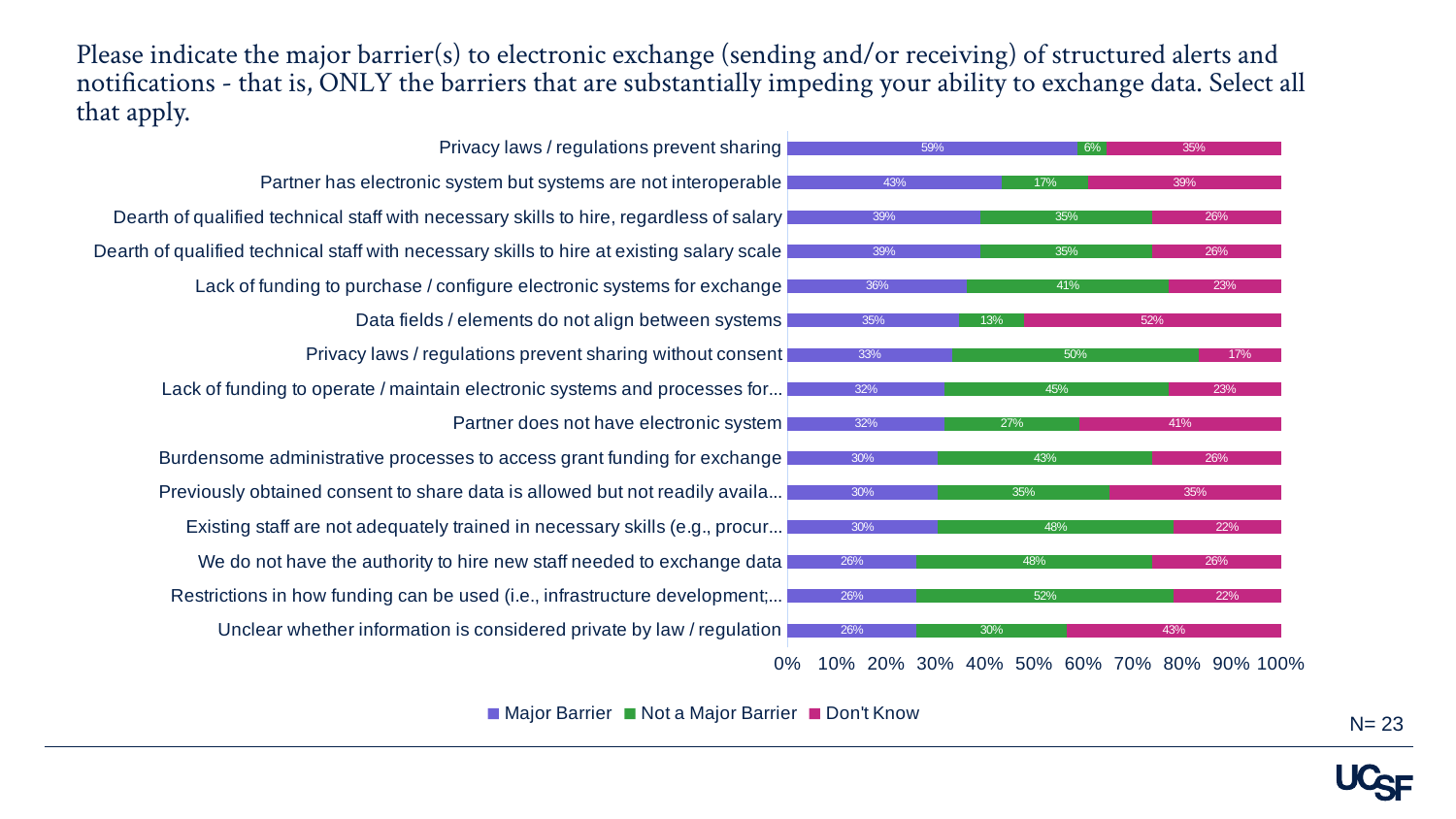

# Please indicate the major barrier(s) to electronic exchange (sending and/or receiving) of structured alerts and notifications - that is, ONLY the barriers that are substantially impeding your ability to exchange data. Select all that apply.

### Chart

| Category | Major Barrier | Not a Major Barrier | Don't Know |
|---|---|---|---|
| Unclear whether information is considered private by law / regulation | 0.2608695652173913 | 0.30434782608695654 | 0.43478260869565216 |
| Restrictions in how funding can be used (i.e., infrastructure development;... | 0.2608695652173913 | 0.5217391304347826 | 0.21739130434782608 |
| We do not have the authority to hire new staff needed to exchange data | 0.2608695652173913 | 0.4782608695652174 | 0.2608695652173913 |
| Existing staff are not adequately trained in necessary skills (e.g., procur... | 0.30434782608695654 | 0.4782608695652174 | 0.21739130434782608 |
| Previously obtained consent to share data is allowed but not readily availa... | 0.30434782608695654 | 0.34782608695652173 | 0.34782608695652173 |
| Burdensome administrative processes to access grant funding for exchange | 0.30434782608695654 | 0.43478260869565216 | 0.2608695652173913 |
| Partner does not have electronic system | 0.3181818181818182 | 0.2727272727272727 | 0.4090909090909091 |
| Lack of funding to operate / maintain electronic systems and processes for... | 0.3181818181818182 | 0.45454545454545453 | 0.22727272727272727 |
| Privacy laws / regulations prevent sharing without consent | 0.3333333333333333 | 0.5 | 0.16666666666666666 |
| Data fields / elements do not align between systems | 0.34782608695652173 | 0.13043478260869565 | 0.5217391304347826 |
| Lack of funding to purchase / configure electronic systems for exchange | 0.36363636363636365 | 0.4090909090909091 | 0.22727272727272727 |
| Dearth of qualified technical staff with necessary skills to hire at existing salary scale | 0.391304347826087 | 0.34782608695652173 | 0.2608695652173913 |
| Dearth of qualified technical staff with necessary skills to hire, regardless of salary | 0.391304347826087 | 0.34782608695652173 | 0.2608695652173913 |
| Partner has electronic system but systems are not interoperable | 0.43478260869565216 | 0.17391304347826086 | 0.391304347826087 |
| Privacy laws / regulations prevent sharing | 0.5882352941176471 | 0.058823529411764705 | 0.35294117647058826 |
N= 23